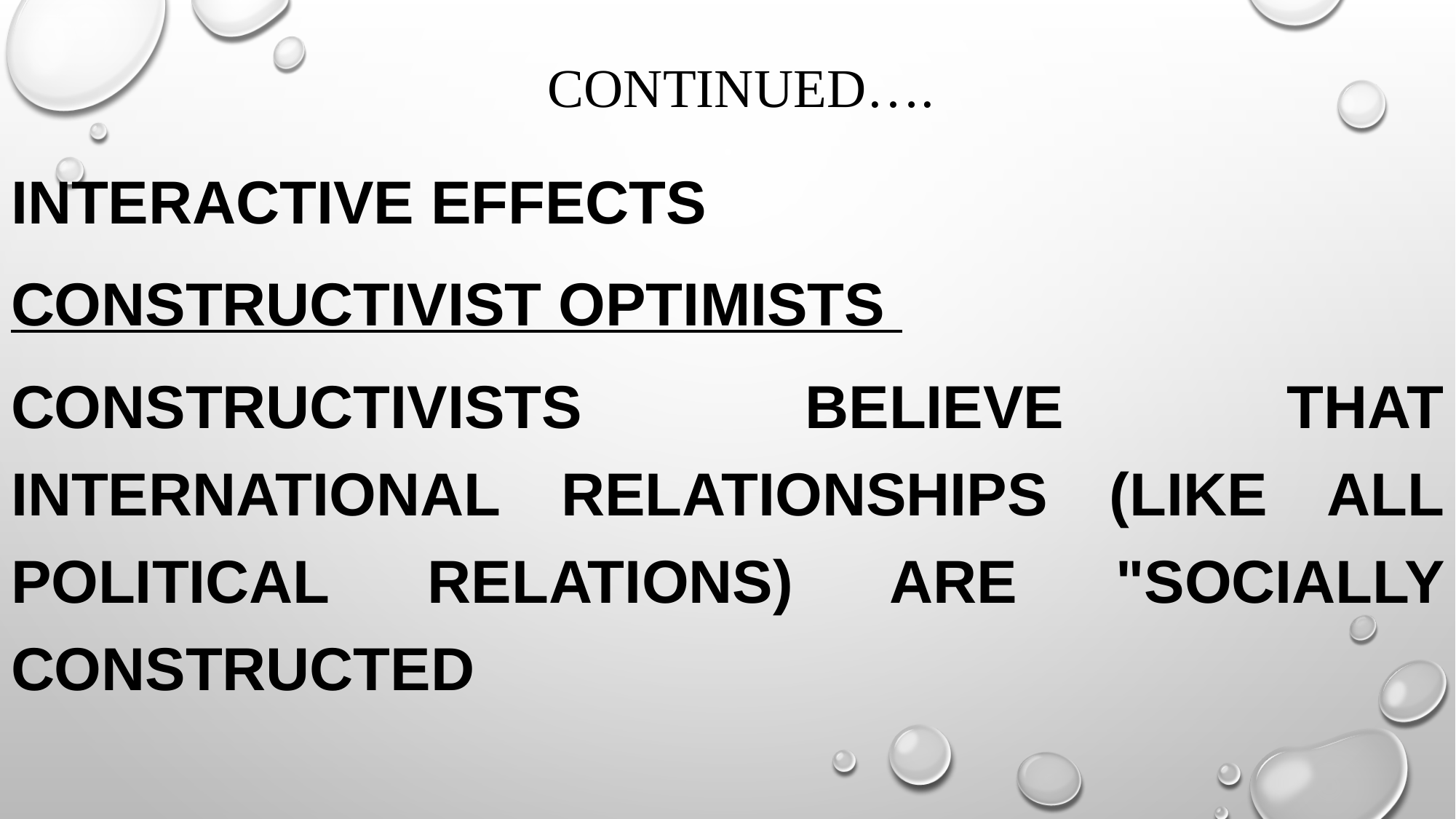

# continued….
INTERACTIVE EFFECTS
Constructivist Optimists
Constructivists believe that international relationships (like all political relations) are "socially constructed